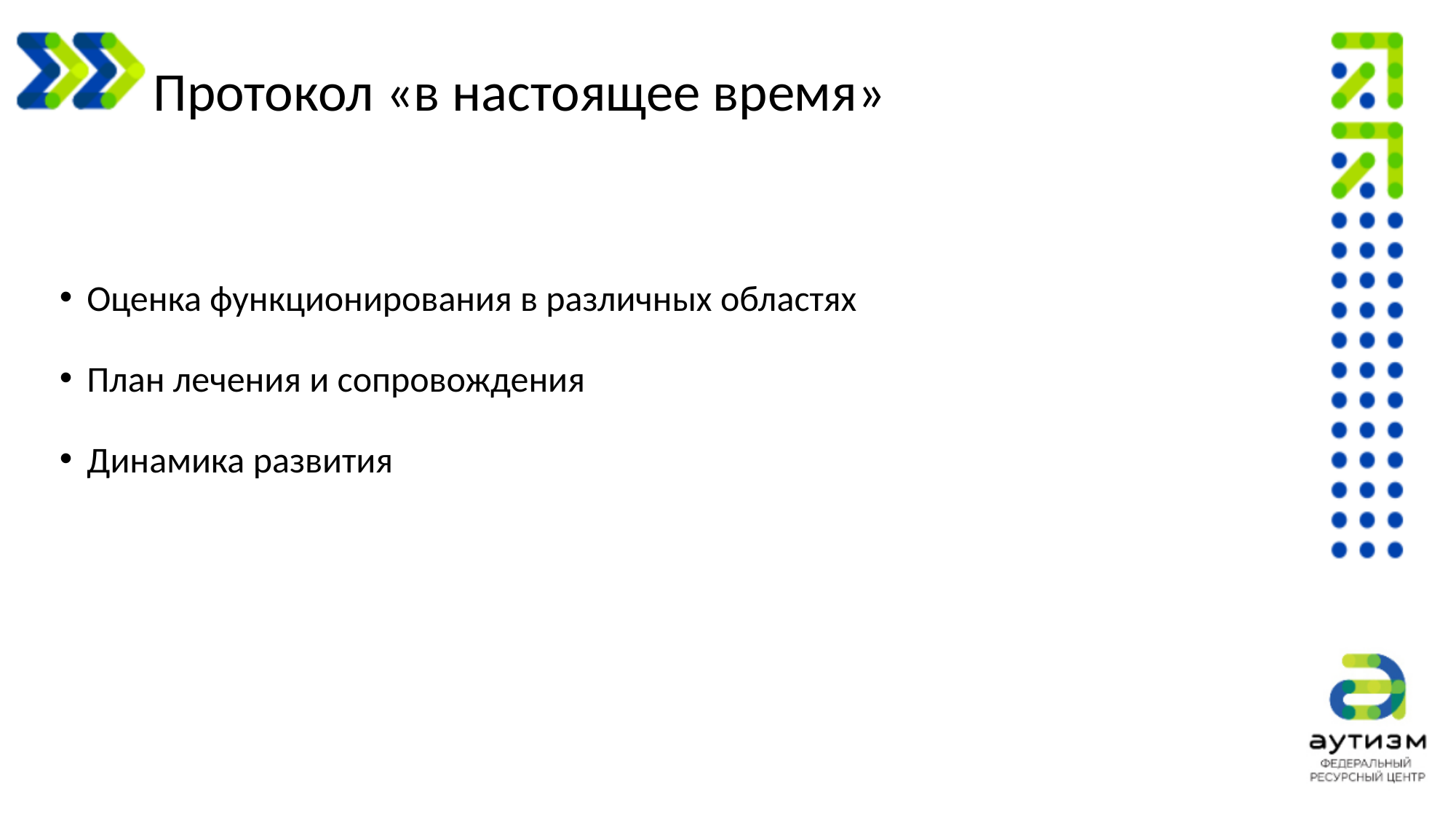

# Протокол «в настоящее время»
Оценка функционирования в различных областях
План лечения и сопровождения
Динамика развития